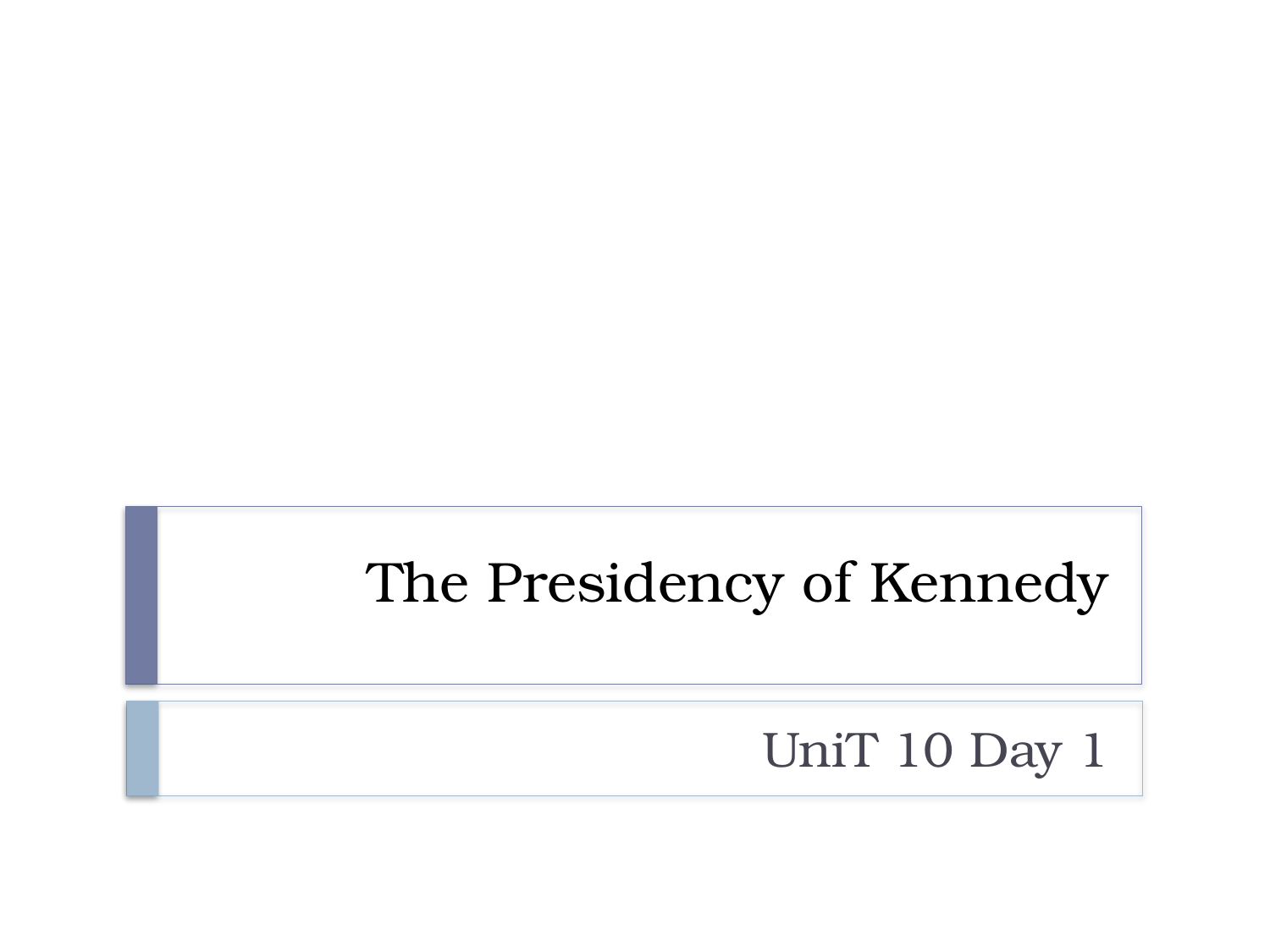

# The Presidency of Kennedy
UniT 10 Day 1